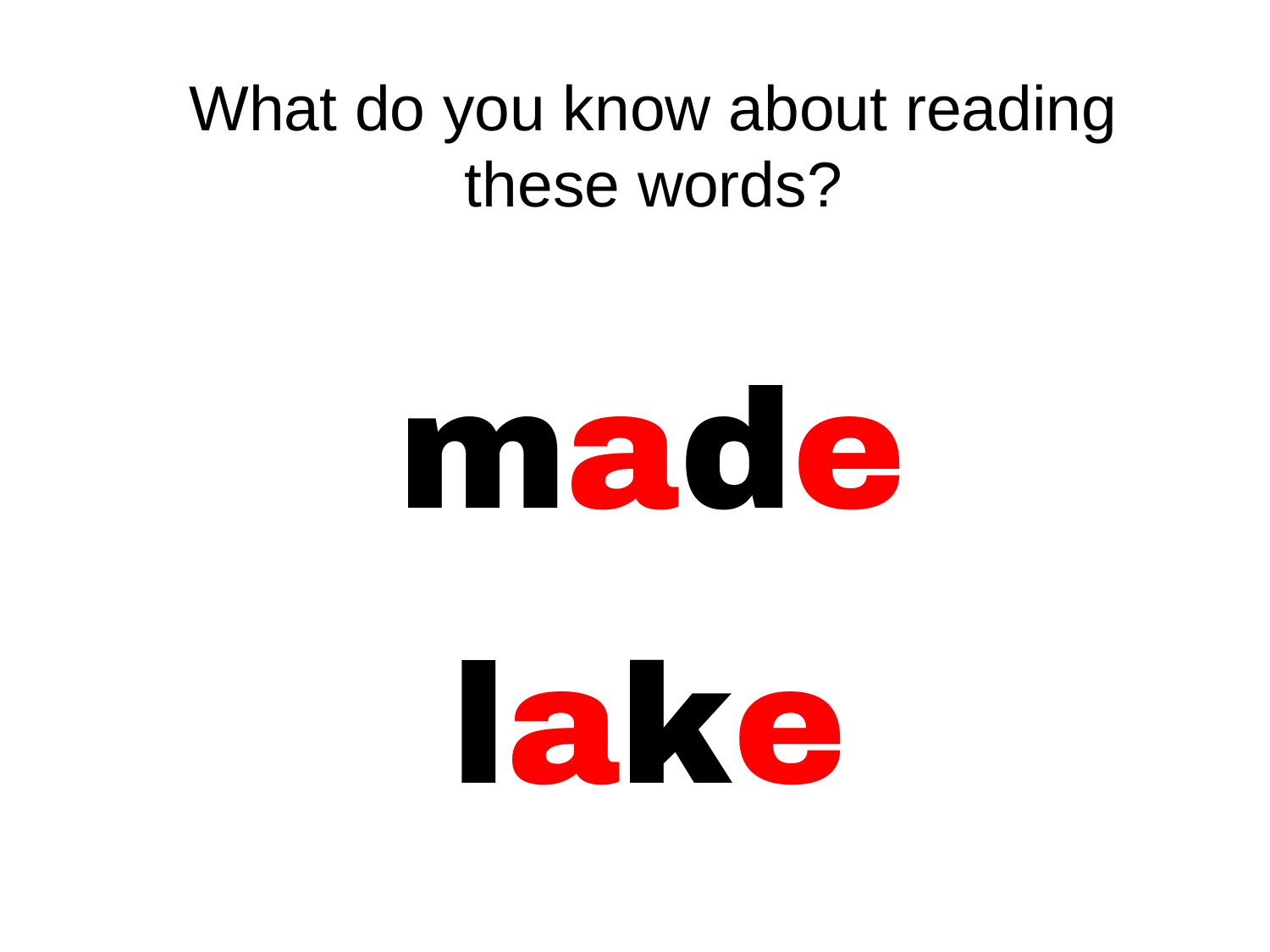

What do you know about reading these words?
# made
lake